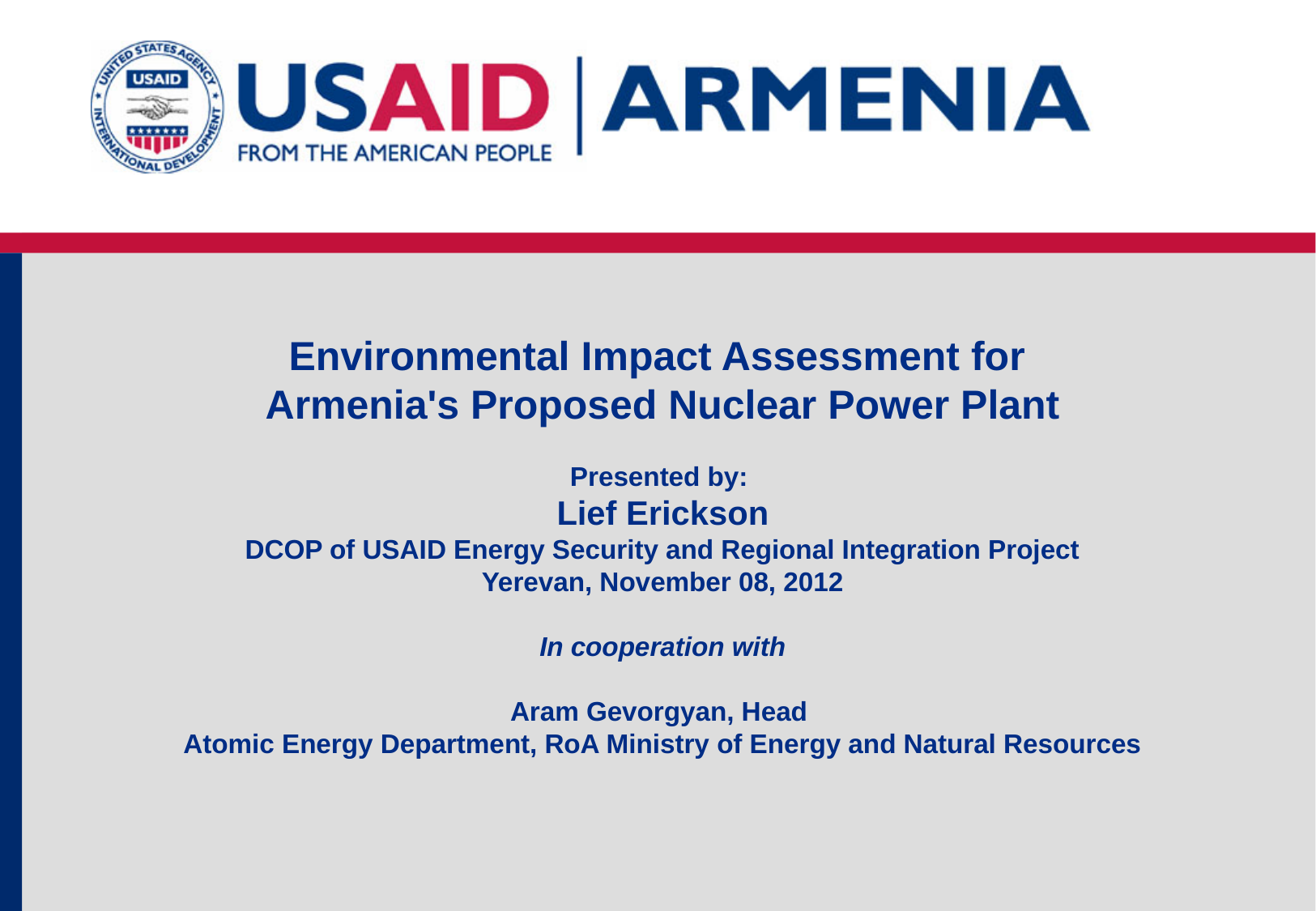

Environmental Impact Assessment for
Armenia's Proposed Nuclear Power Plant

Presented by:
Lief Erickson
DCOP of USAID Energy Security and Regional Integration Project
Yerevan, November 08, 2012

In cooperation with

Aram Gevorgyan, Head
Atomic Energy Department, RoA Ministry of Energy and Natural Resources